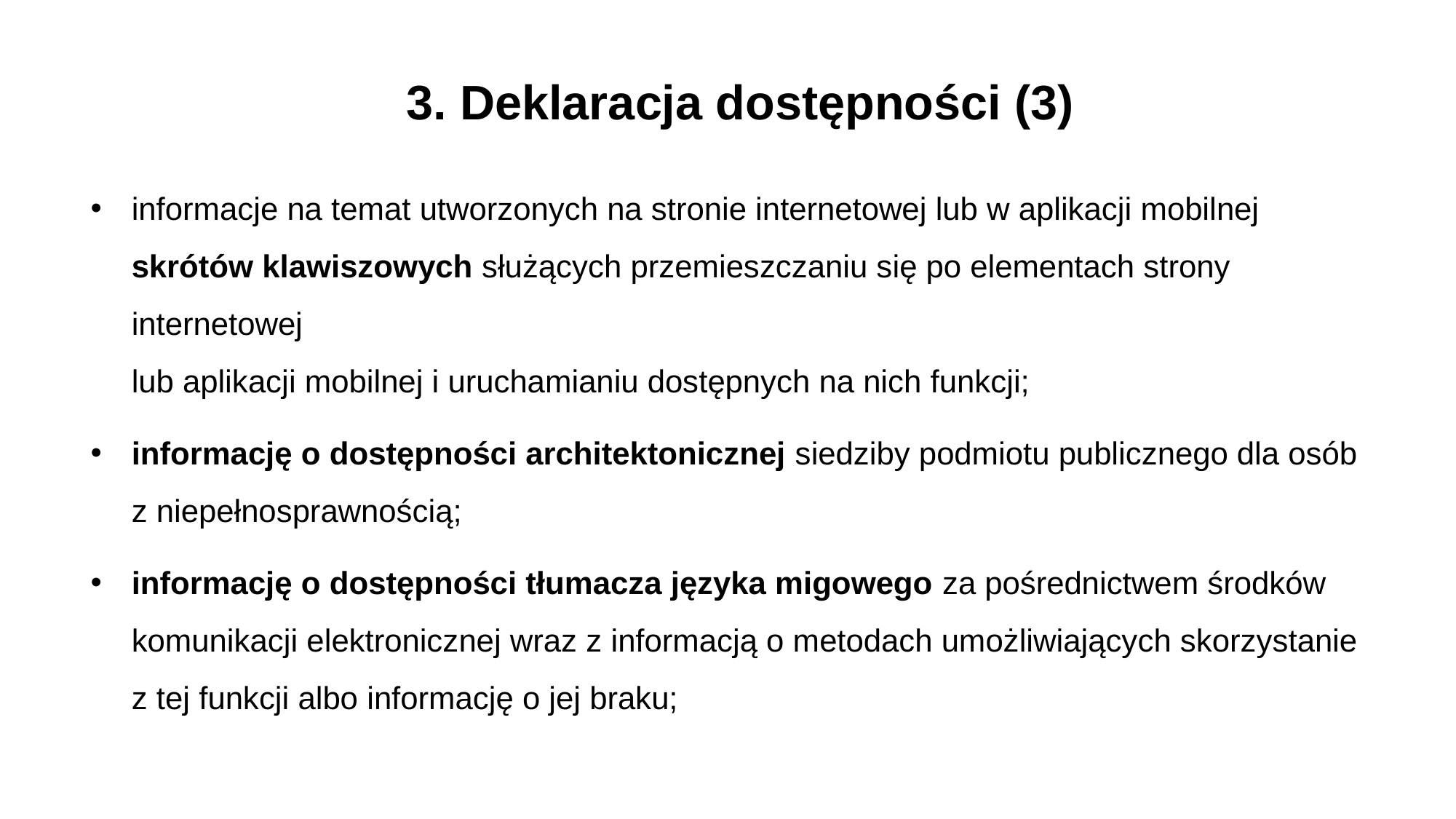

3. Deklaracja dostępności (3)
informacje na temat utworzonych na stronie internetowej lub w aplikacji mobilnej skrótów klawiszowych służących przemieszczaniu się po elementach strony internetowej
lub aplikacji mobilnej i uruchamianiu dostępnych na nich funkcji;
informację o dostępności architektonicznej siedziby podmiotu publicznego dla osób
z niepełnosprawnością;
informację o dostępności tłumacza języka migowego za pośrednictwem środków komunikacji elektronicznej wraz z informacją o metodach umożliwiających skorzystanie
z tej funkcji albo informację o jej braku;